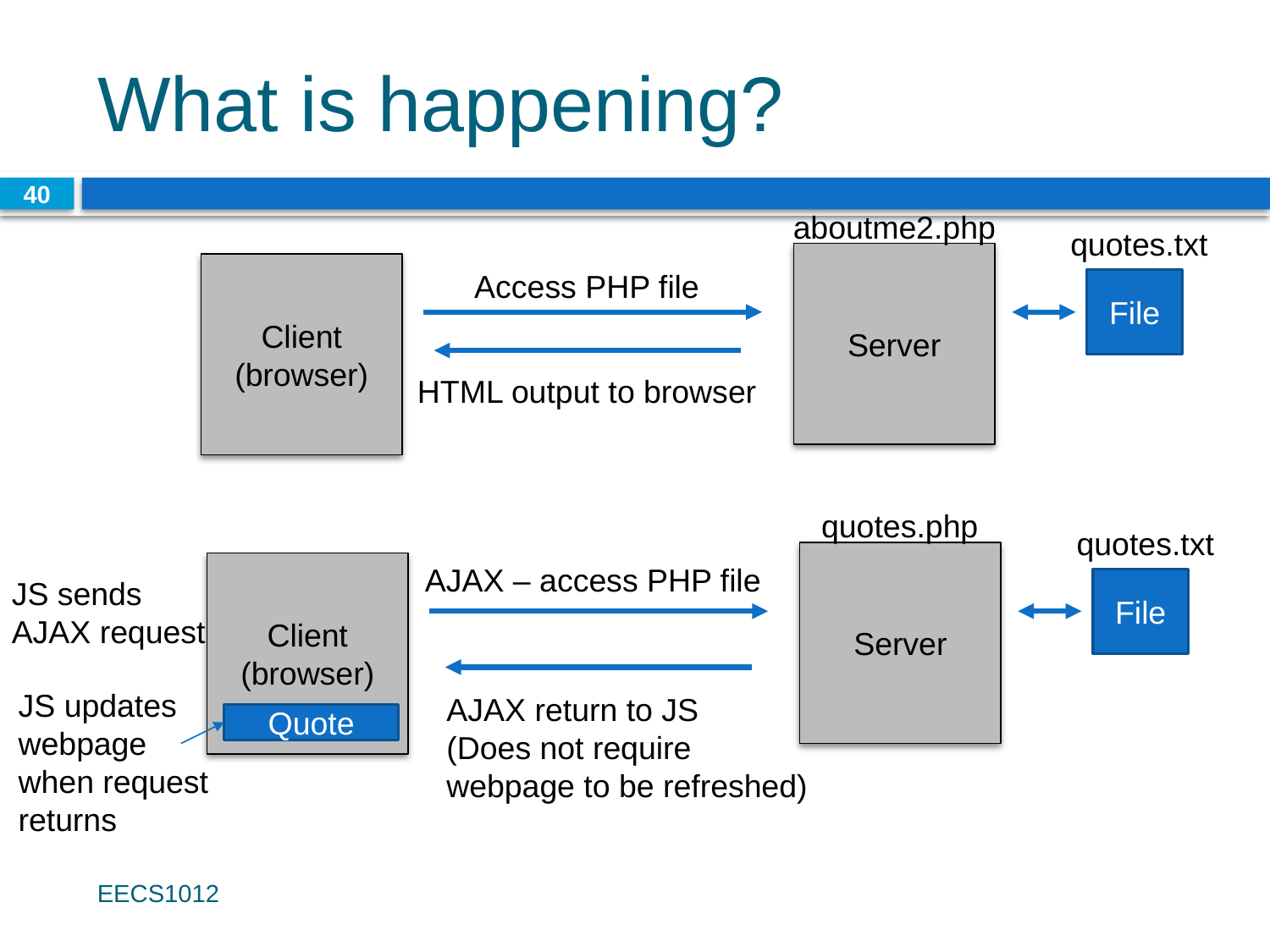

# What is happening?
40
aboutme2.php
quotes.txt
Server
Client
(browser)
Access PHP file
File
HTML output to browser
quotes.php
quotes.txt
Server
Client
(browser)
AJAX – access PHP file
JS sends
AJAX request
File
JS updates
webpage
when request
returns
AJAX return to JS
(Does not require
webpage to be refreshed)
Quote
EECS1012